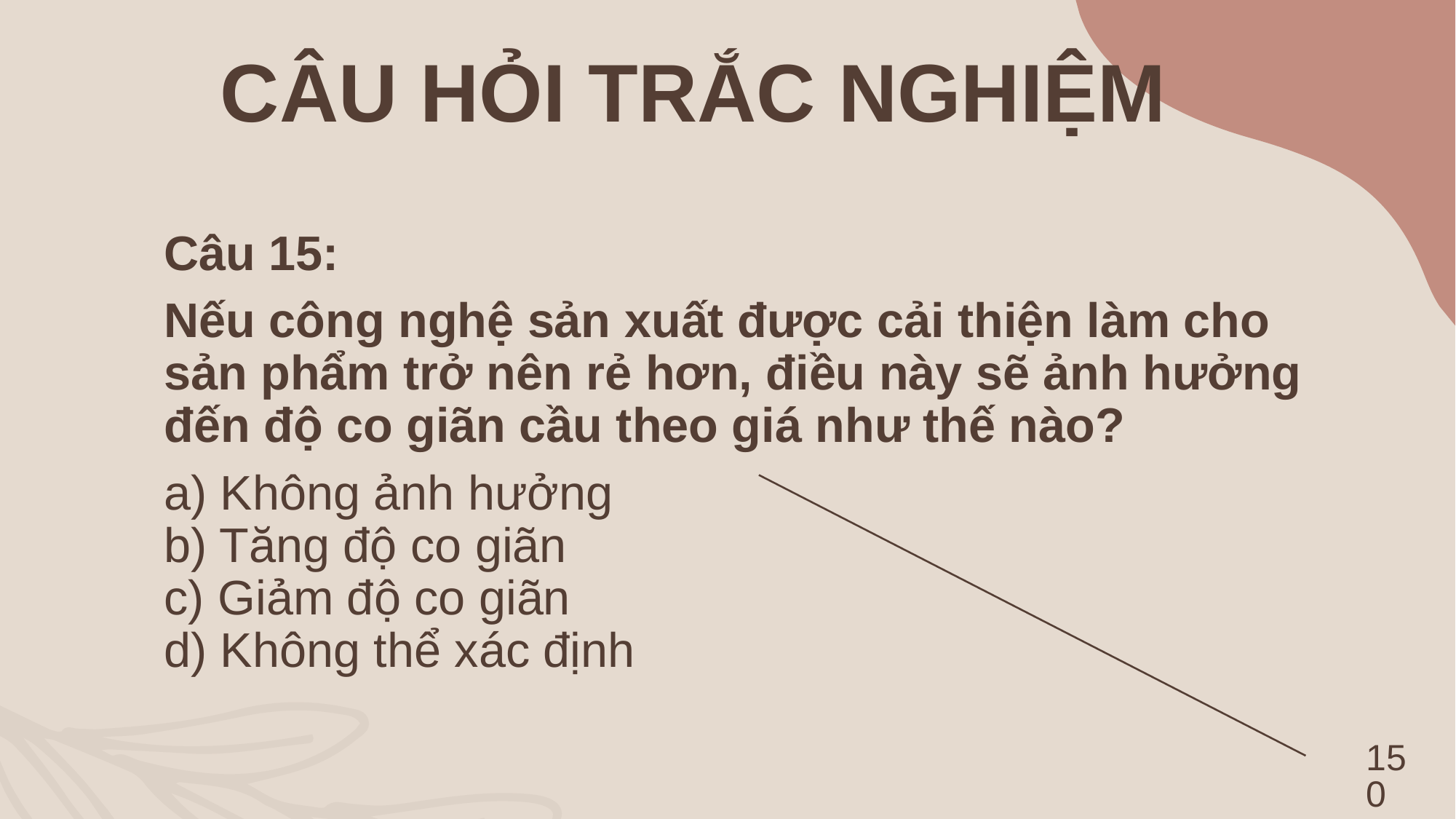

CÂU HỎI TRẮC NGHIỆM
Câu 15:
Nếu công nghệ sản xuất được cải thiện làm cho sản phẩm trở nên rẻ hơn, điều này sẽ ảnh hưởng đến độ co giãn cầu theo giá như thế nào?
a) Không ảnh hưởng
b) Tăng độ co giãn
c) Giảm độ co giãn
d) Không thể xác định
150